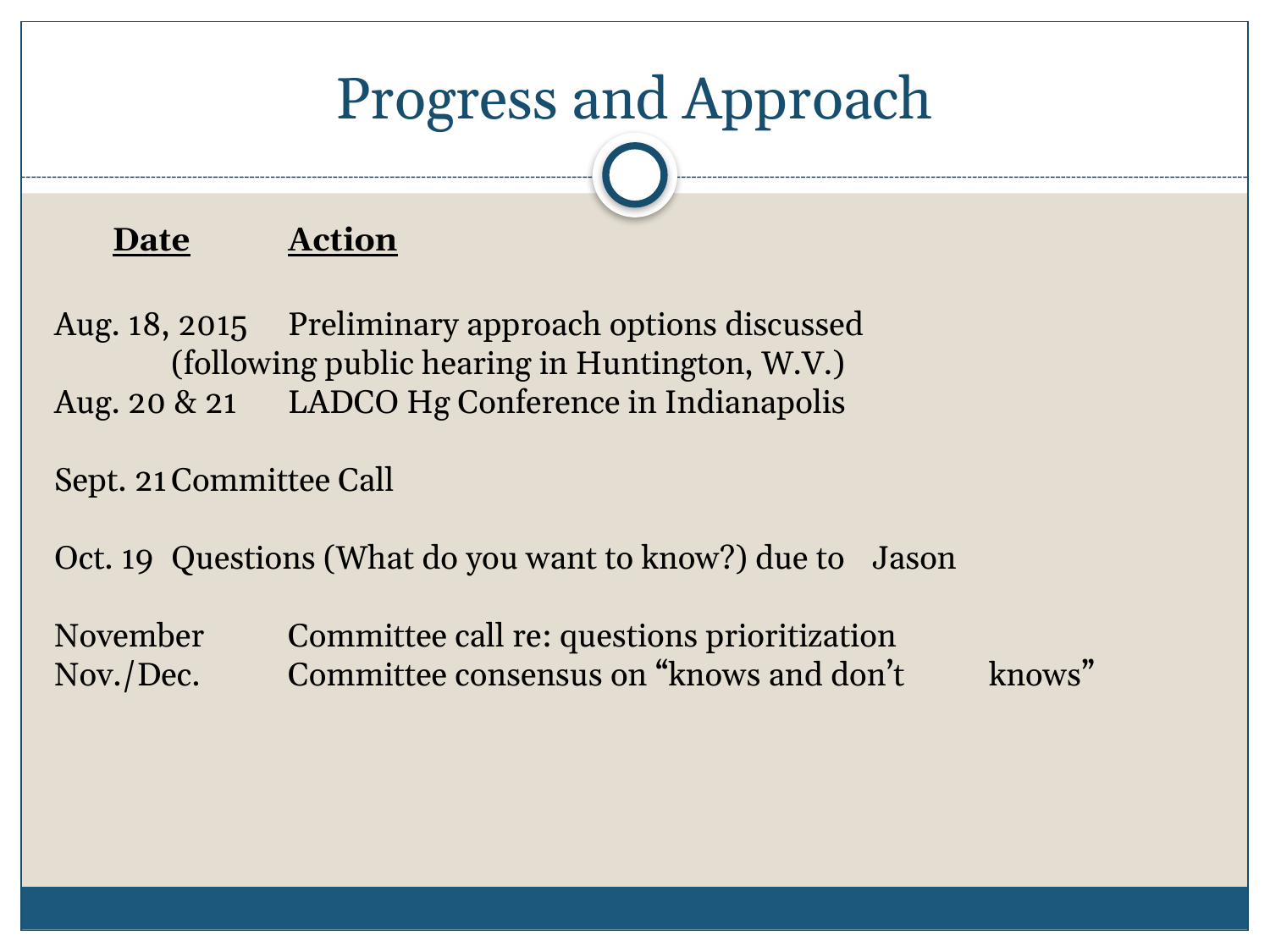

# Progress and Approach
       Date				Action

Aug. 18, 2015		Preliminary approach options discussed
			(following public hearing in Huntington, W.V.)
Aug. 20 & 21		LADCO Hg Conference in Indianapolis

Sept. 21			Committee Call

Oct. 19			Questions (What do you want to know?) due to 			Jason

November		Committee call re: questions prioritization
Nov./Dec.		Committee consensus on “knows and don’t 			knows”